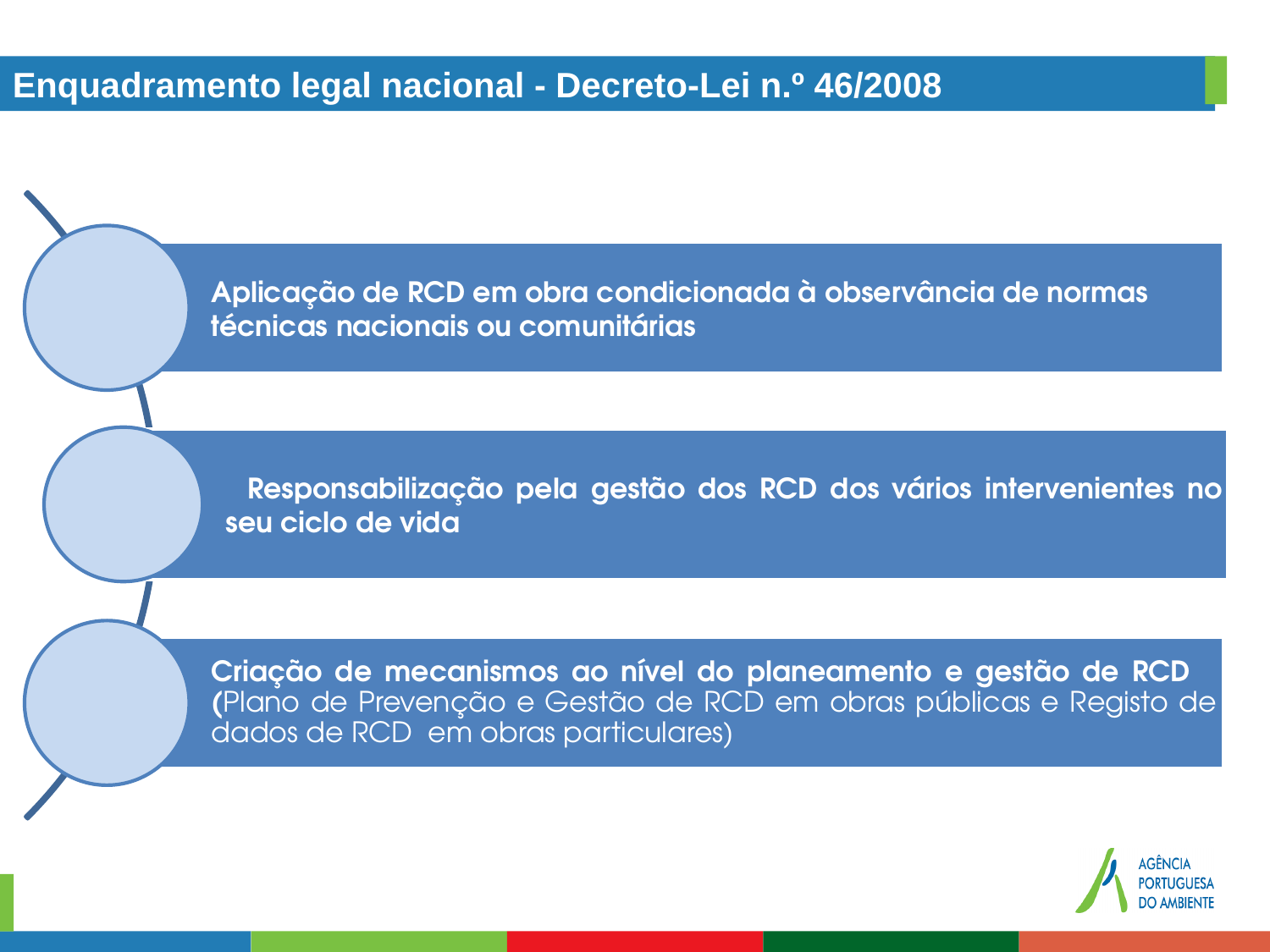

Enquadramento legal nacional - Decreto-Lei n.º 46/2008

Aplicação de RCD em obra condicionada à observância de normas técnicas nacionais ou comunitárias
  Responsabilização pela gestão dos RCD dos vários intervenientes no seu ciclo de vida
Criação de mecanismos ao nível do planeamento e gestão de RCD
(Plano de Prevenção e Gestão de RCD em obras públicas e Registo de dados de RCD  em obras particulares)